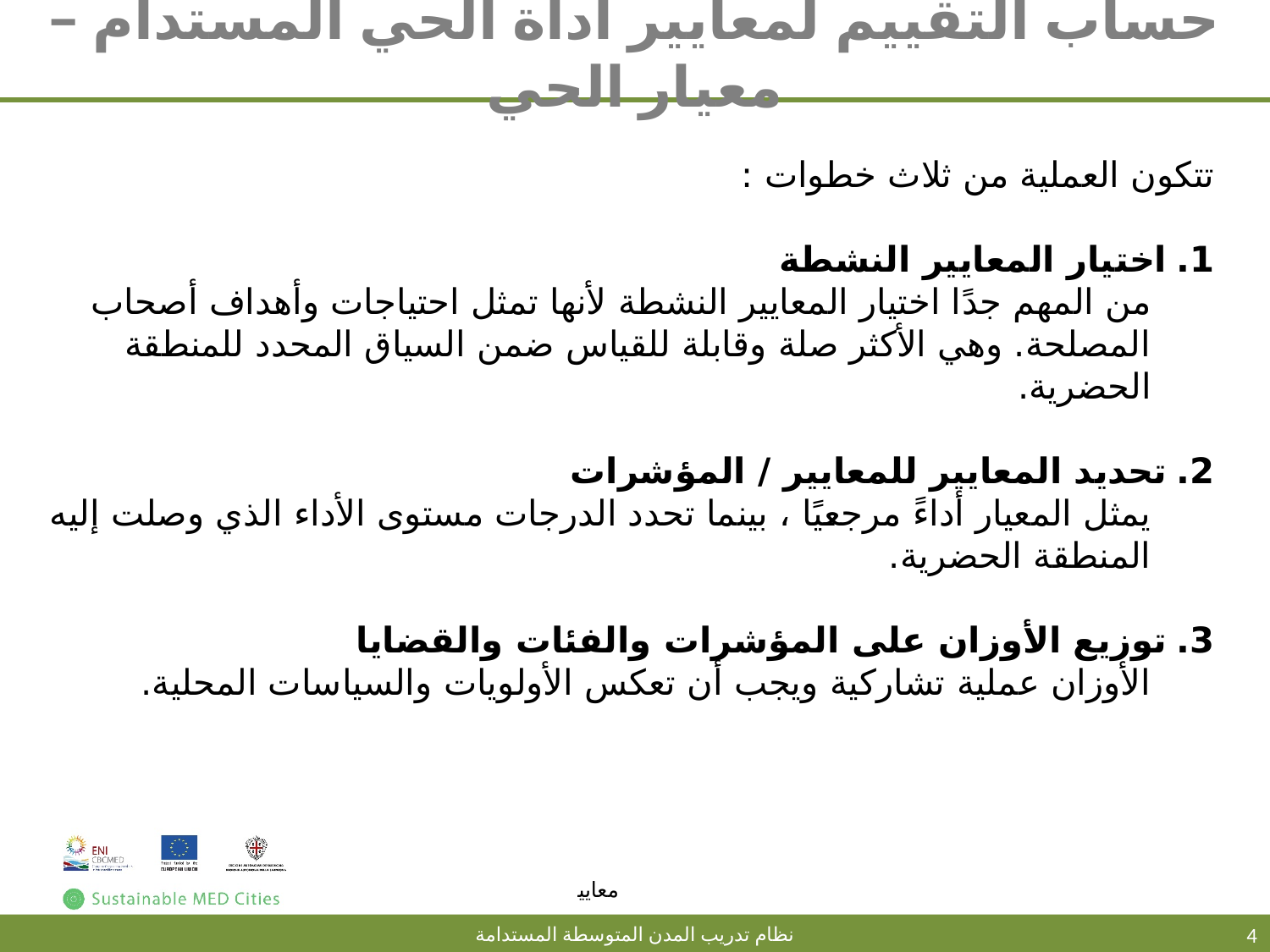

# حساب التقييم لمعايير أداة الحي المستدام – معيار الحي
تتكون العملية من ثلاث خطوات :

اختيار المعايير النشطة
من المهم جدًا اختيار المعايير النشطة لأنها تمثل احتياجات وأهداف أصحاب المصلحة. وهي الأكثر صلة وقابلة للقياس ضمن السياق المحدد للمنطقة الحضرية.

تحديد المعايير للمعايير / المؤشرات
يمثل المعيار أداءً مرجعيًا ، بينما تحدد الدرجات مستوى الأداء الذي وصلت إليه المنطقة الحضرية.

توزيع الأوزان على المؤشرات والفئات والقضايا
الأوزان عملية تشاركية ويجب أن تعكس الأولويات والسياسات المحلية.

4